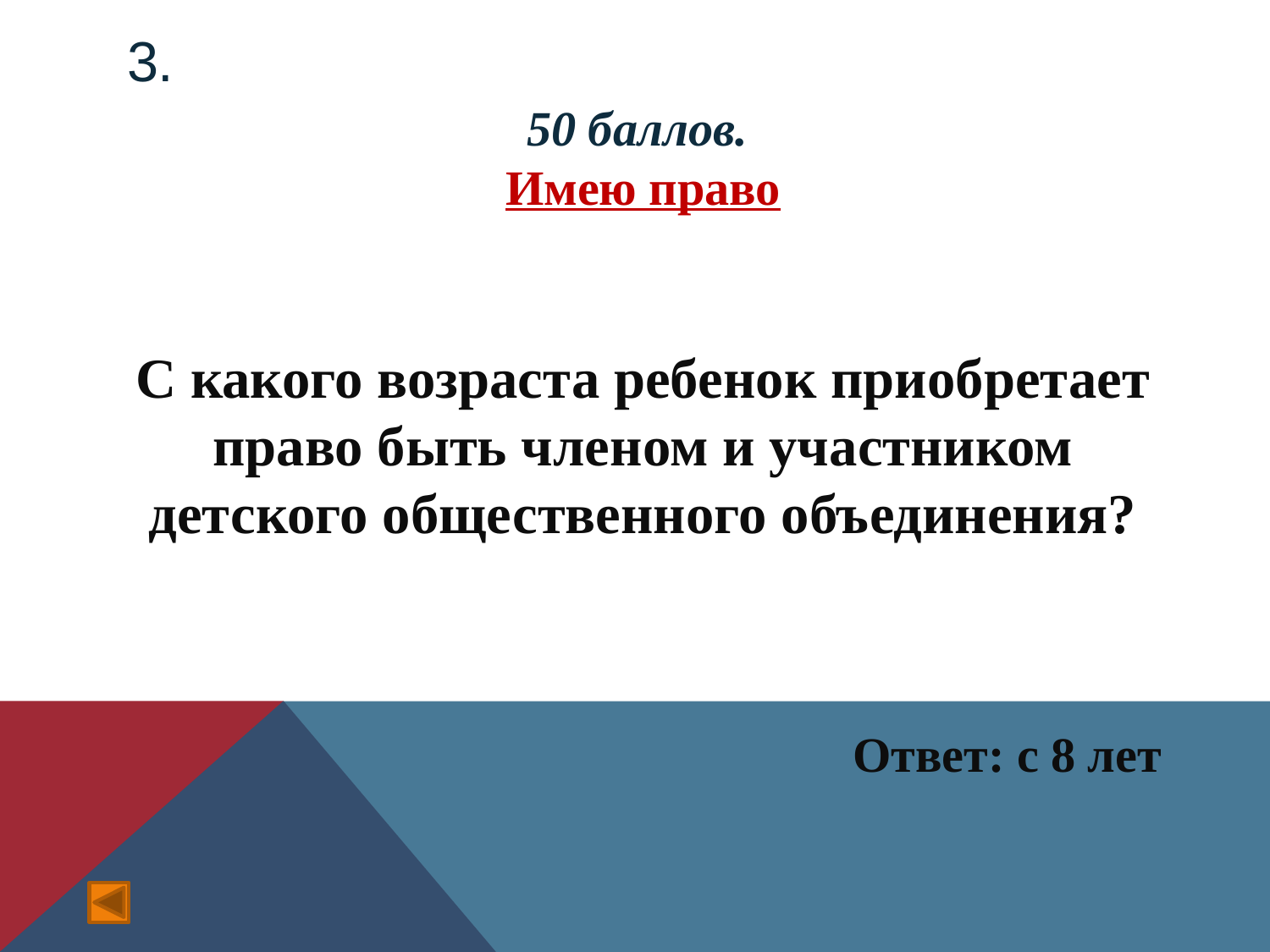

50 баллов.
Имею право

С какого возраста ребенок приобретает право быть членом и участником детского общественного объединения?

Ответ: с 8 лет

# 3.